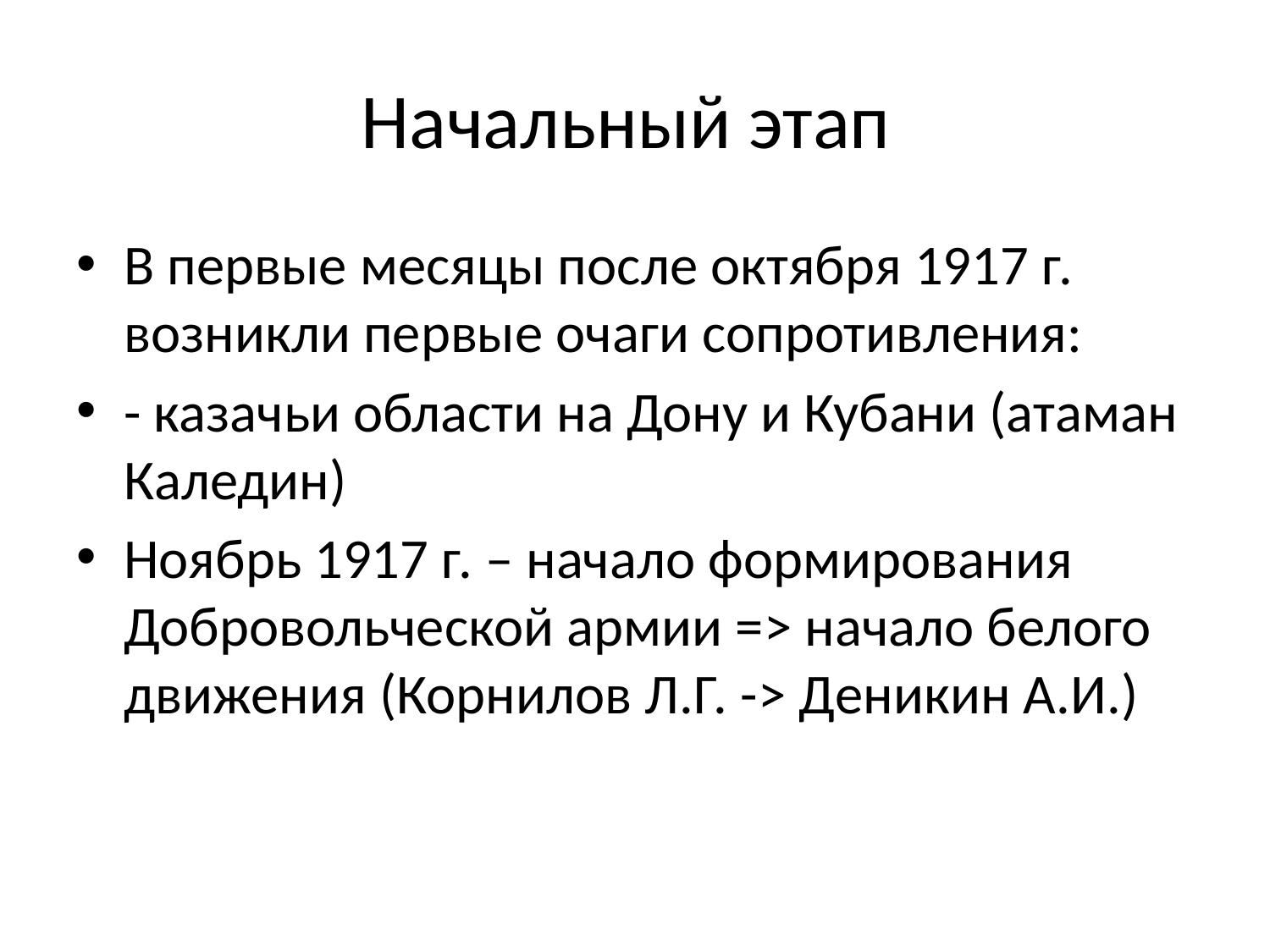

# Начальный этап
В первые месяцы после октября 1917 г. возникли первые очаги сопротивления:
- казачьи области на Дону и Кубани (атаман Каледин)
Ноябрь 1917 г. – начало формирования Добровольческой армии => начало белого движения (Корнилов Л.Г. -> Деникин А.И.)